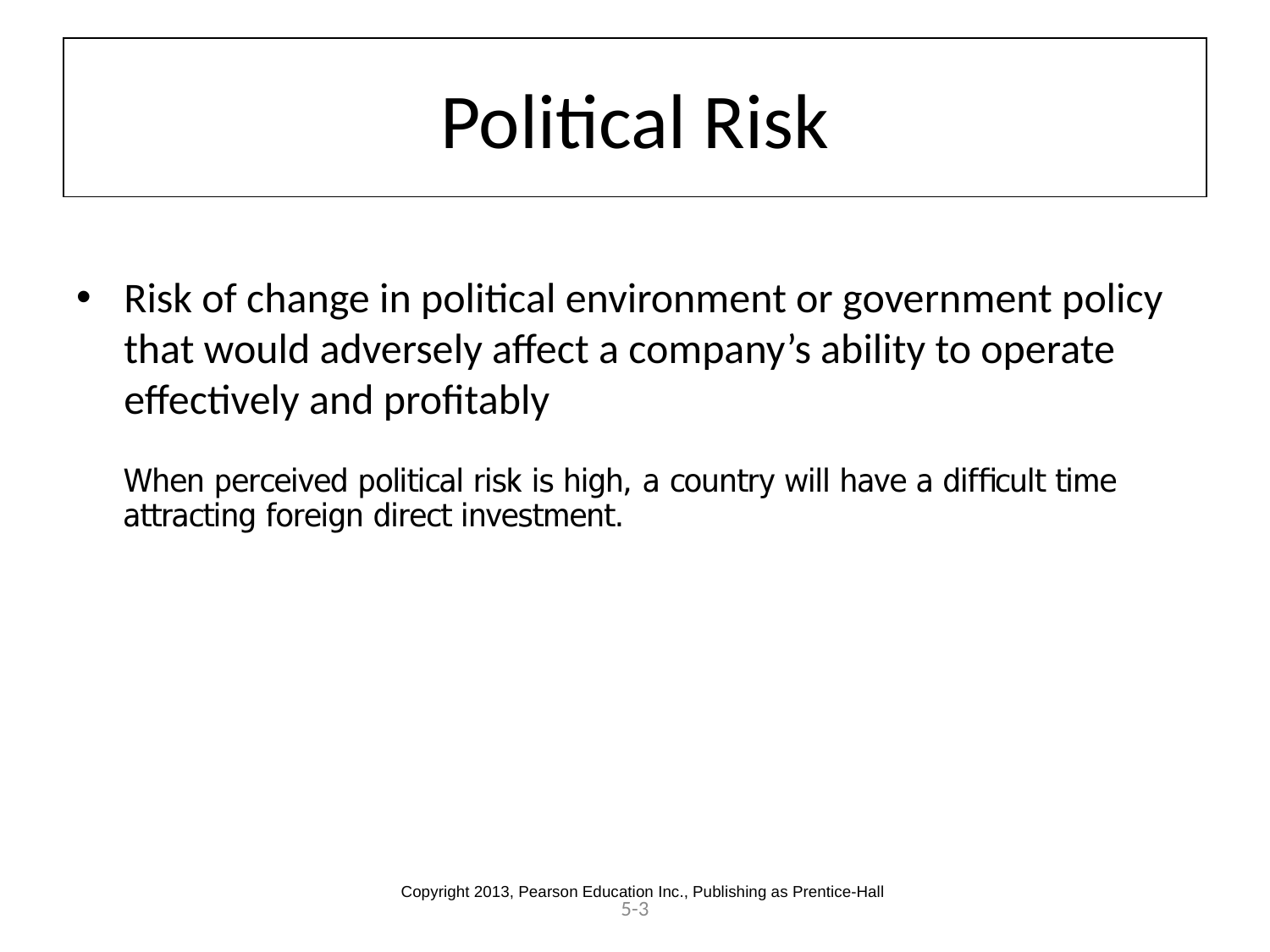

# Political Risk
Risk of change in political environment or government policy that would adversely affect a company’s ability to operate effectively and profitably

When perceived political risk is high, a country will have a difficult time attracting foreign direct investment.

Copyright 2013, Pearson Education Inc., Publishing as Prentice-Hall

5-3